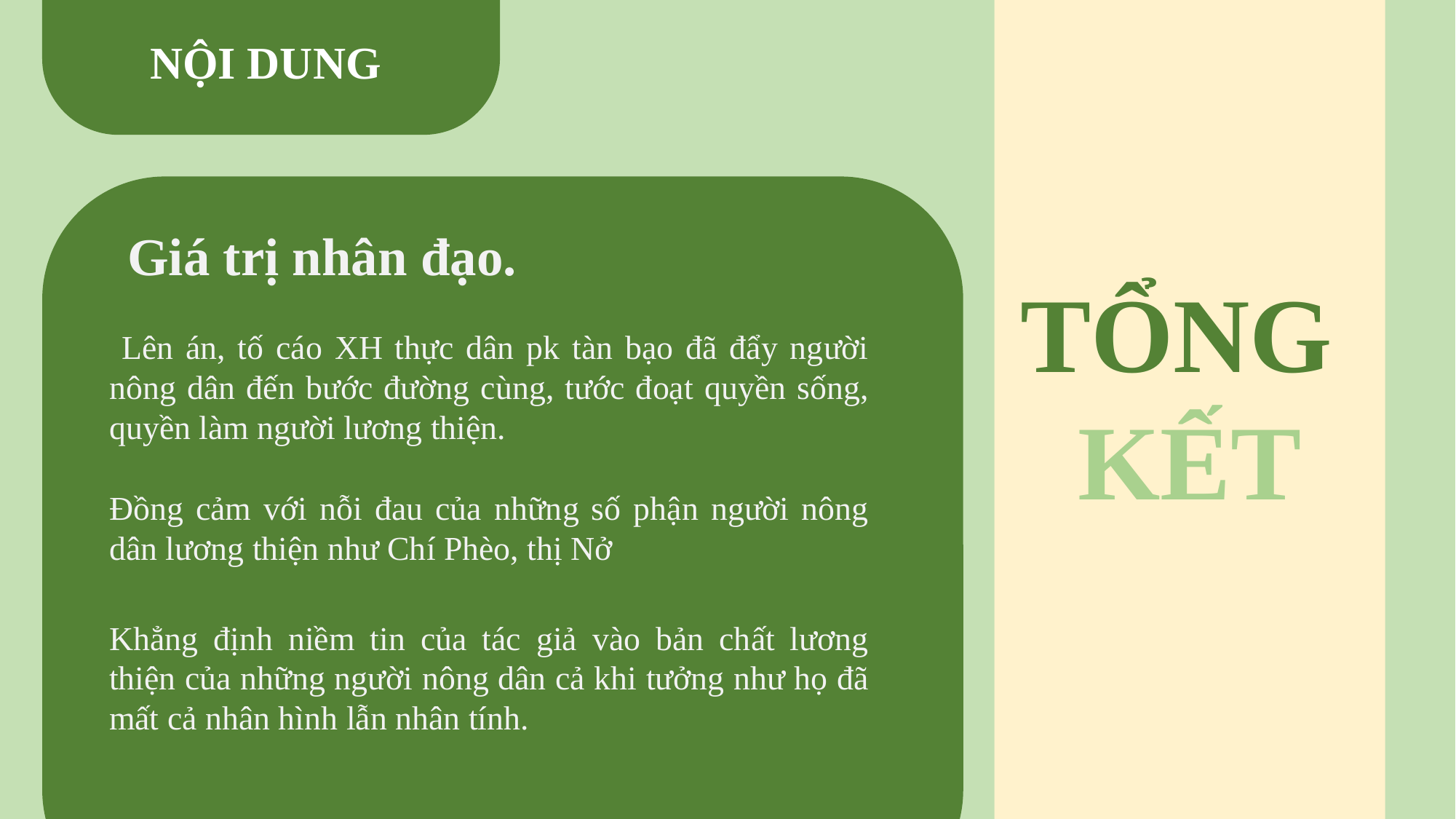

NỘI DUNG

Giá trị nhân đạo.
TỔNG
KẾT
 Lên án, tố cáo XH thực dân pk tàn bạo đã đẩy người nông dân đến bước đường cùng, tước đoạt quyền sống, quyền làm người lương thiện.
Đồng cảm với nỗi đau của những số phận người nông dân lương thiện như Chí Phèo, thị Nở
Khẳng định niềm tin của tác giả vào bản chất lương thiện của những người nông dân cả khi tưởng như họ đã mất cả nhân hình lẫn nhân tính.
Sản phẩm của nhóm Zalo: Ngữ văn THPT (nhóm cô Thu Huyền)_ DỰ ÁN CỘNG ĐỒNG